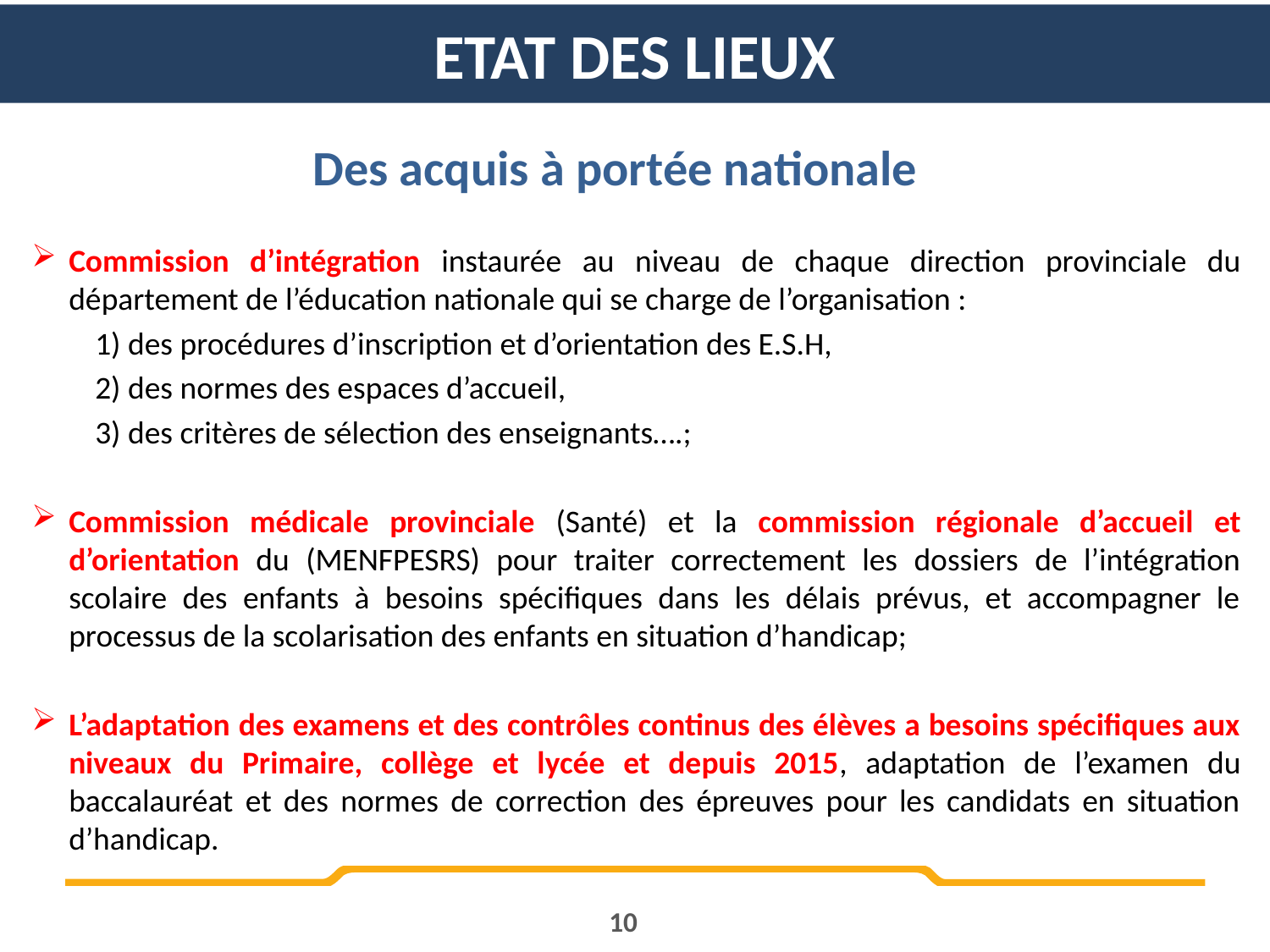

Etat des lieux
Des acquis à portée nationale

Commission d’intégration instaurée au niveau de chaque direction provinciale du département de l’éducation nationale qui se charge de l’organisation :
1) des procédures d’inscription et d’orientation des E.S.H,
2) des normes des espaces d’accueil,
3) des critères de sélection des enseignants….;

Commission médicale provinciale (Santé) et la commission régionale d’accueil et d’orientation du (MENFPESRS) pour traiter correctement les dossiers de l’intégration scolaire des enfants à besoins spécifiques dans les délais prévus, et accompagner le processus de la scolarisation des enfants en situation d’handicap;

L’adaptation des examens et des contrôles continus des élèves a besoins spécifiques aux niveaux du Primaire, collège et lycée et depuis 2015, adaptation de l’examen du baccalauréat et des normes de correction des épreuves pour les candidats en situation d’handicap.

10